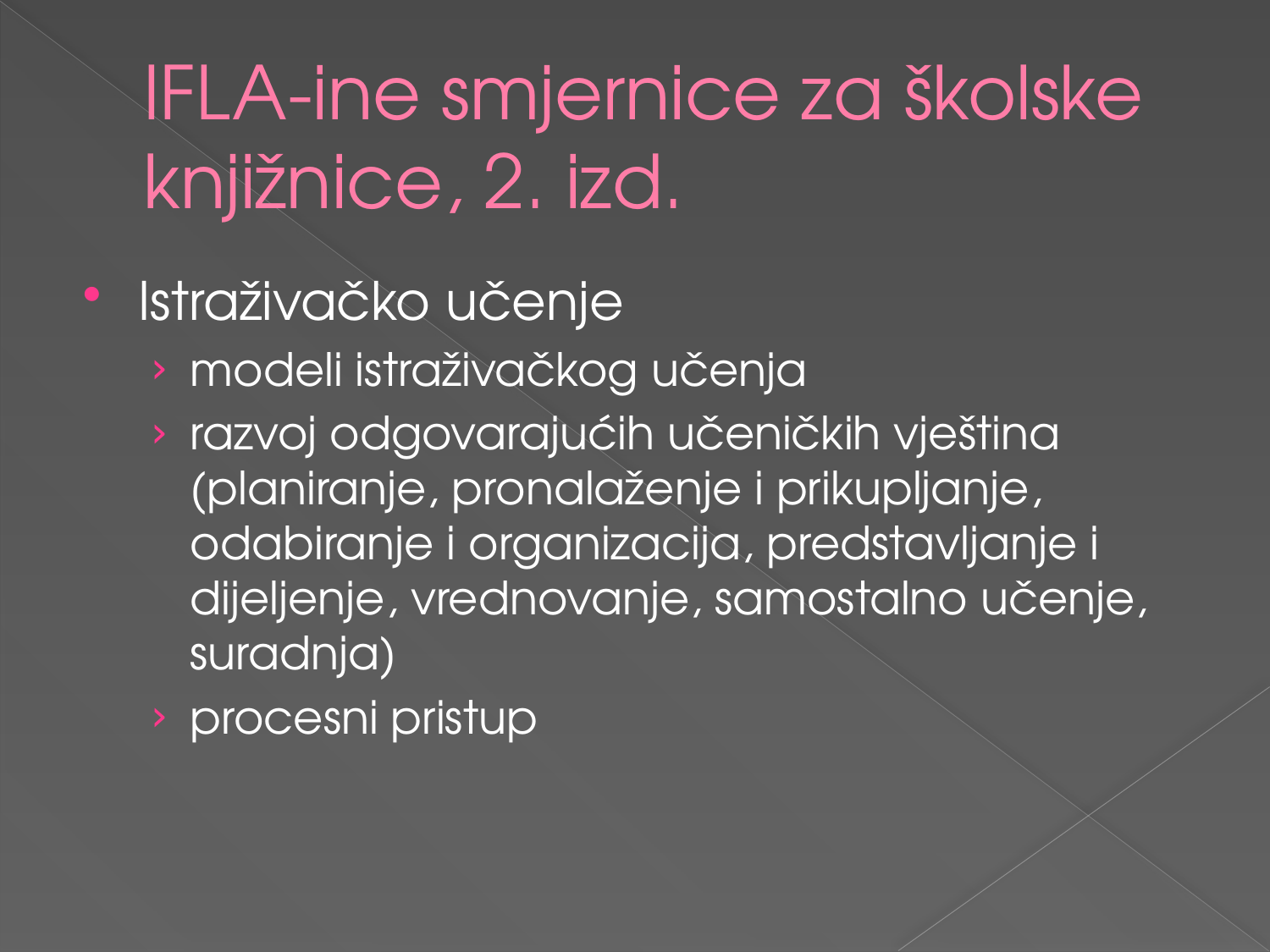

# IFLA-ine smjernice za školske knjižnice, 2. izd.
Istraživačko učenje
modeli istraživačkog učenja
razvoj odgovarajućih učeničkih vještina (planiranje, pronalaženje i prikupljanje, odabiranje i organizacija, predstavljanje i dijeljenje, vrednovanje, samostalno učenje, suradnja)
procesni pristup